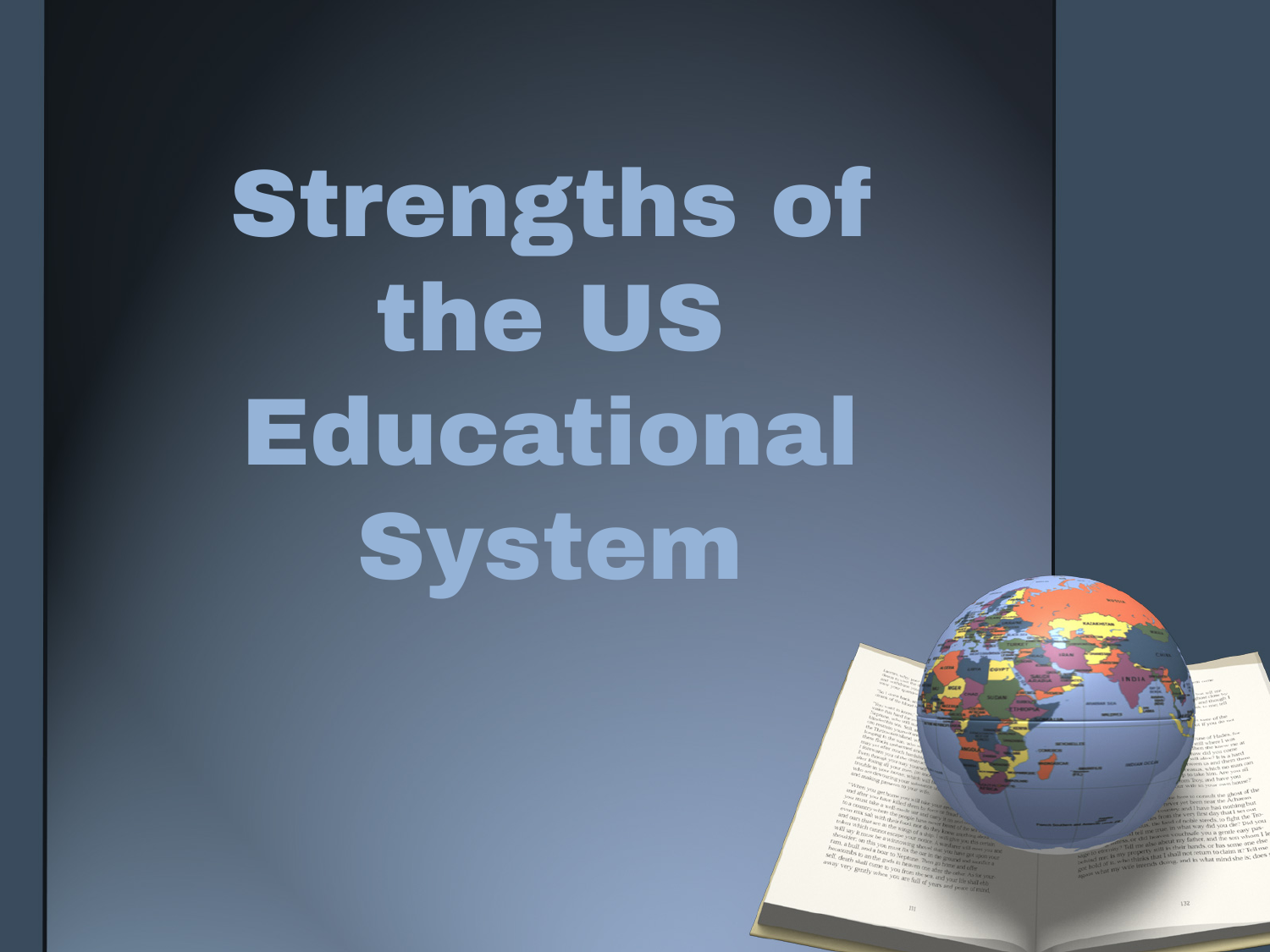

# Strengths of the US Educational System